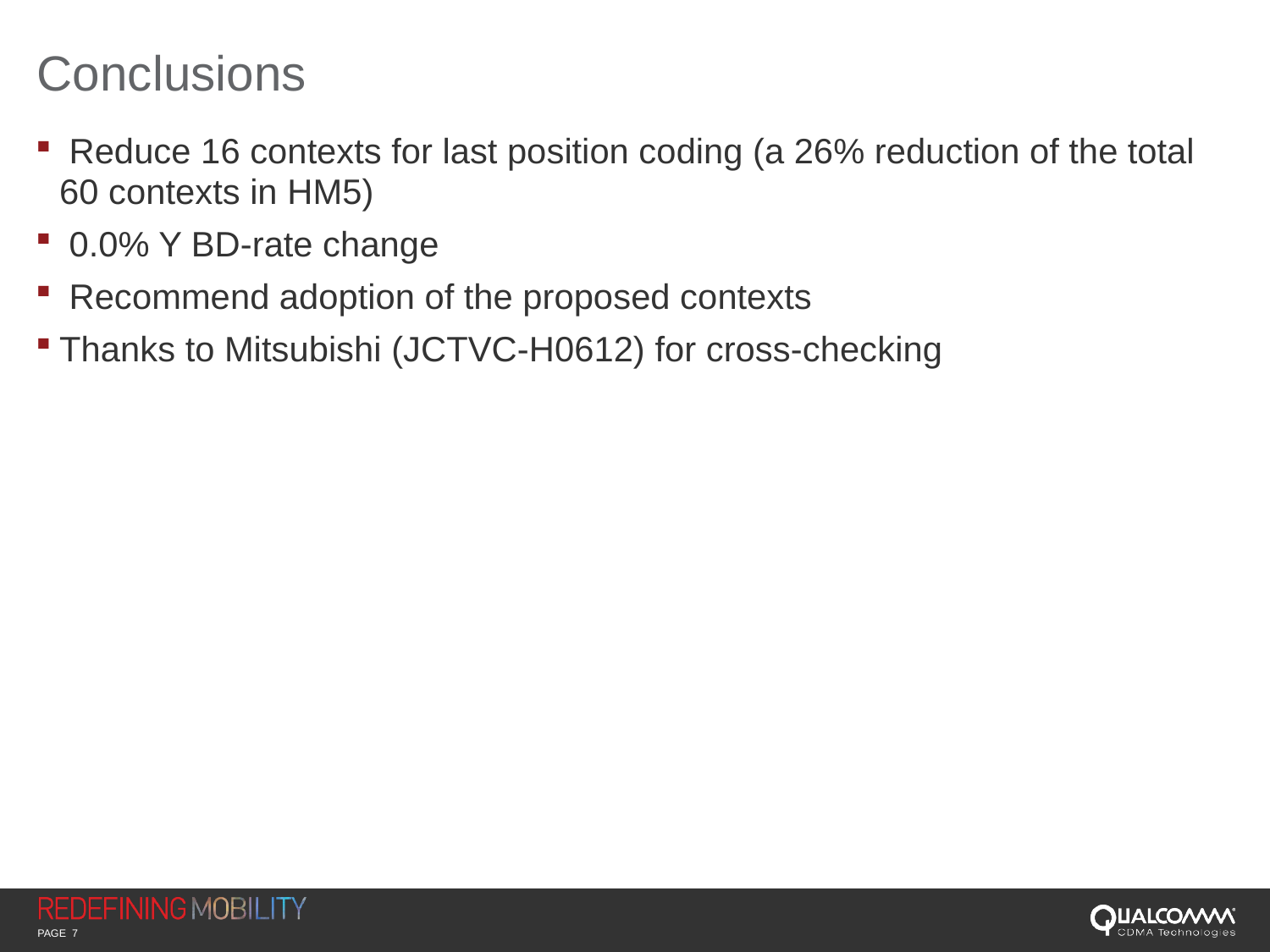

# Conclusions
 Reduce 16 contexts for last position coding (a 26% reduction of the total 60 contexts in HM5)
 0.0% Y BD-rate change
 Recommend adoption of the proposed contexts
Thanks to Mitsubishi (JCTVC-H0612) for cross-checking